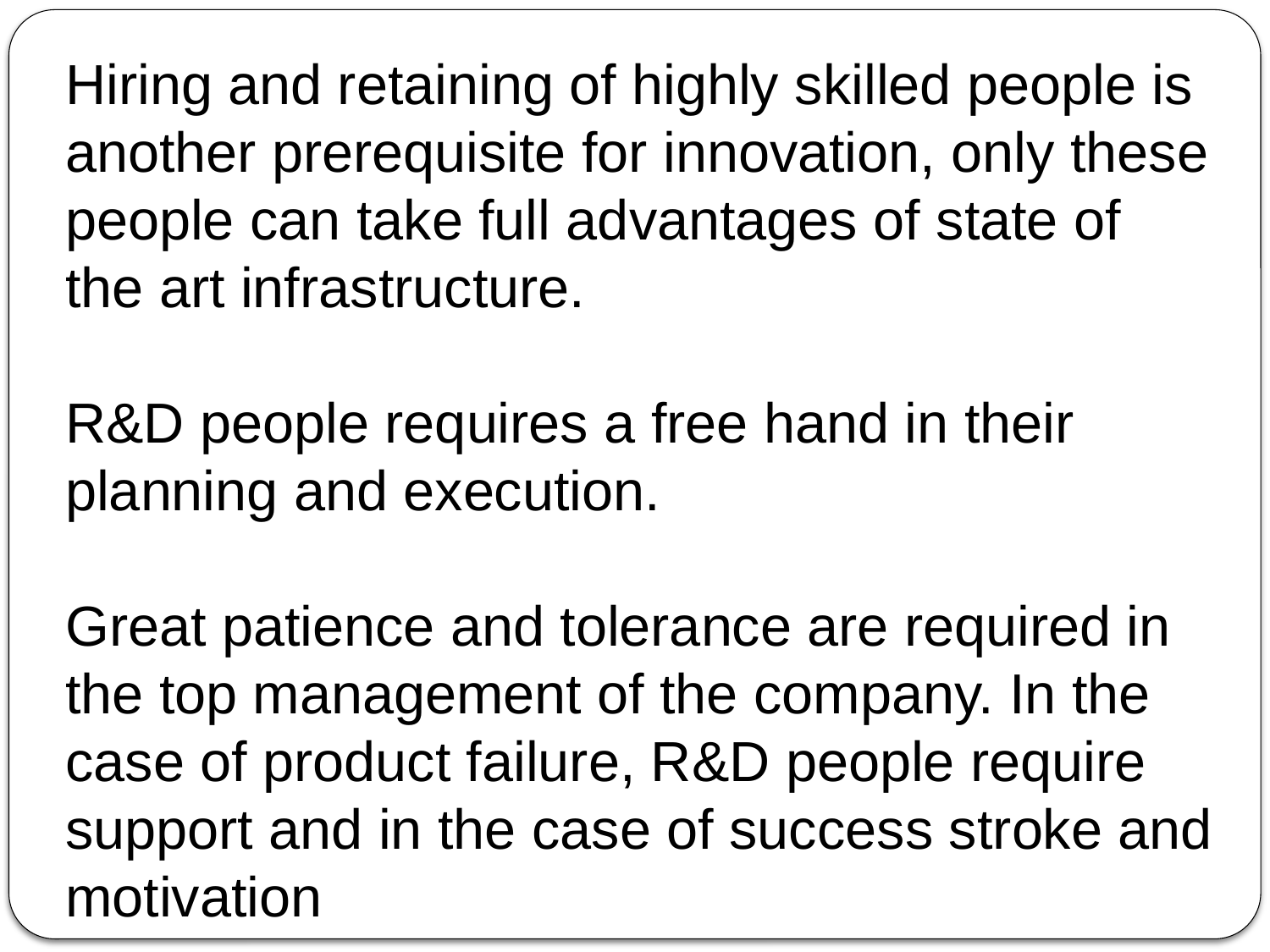

Hiring and retaining of highly skilled people is another prerequisite for innovation, only these people can take full advantages of state of the art infrastructure.

R&D people requires a free hand in their planning and execution.

Great patience and tolerance are required in the top management of the company. In the case of product failure, R&D people require support and in the case of success stroke and motivation